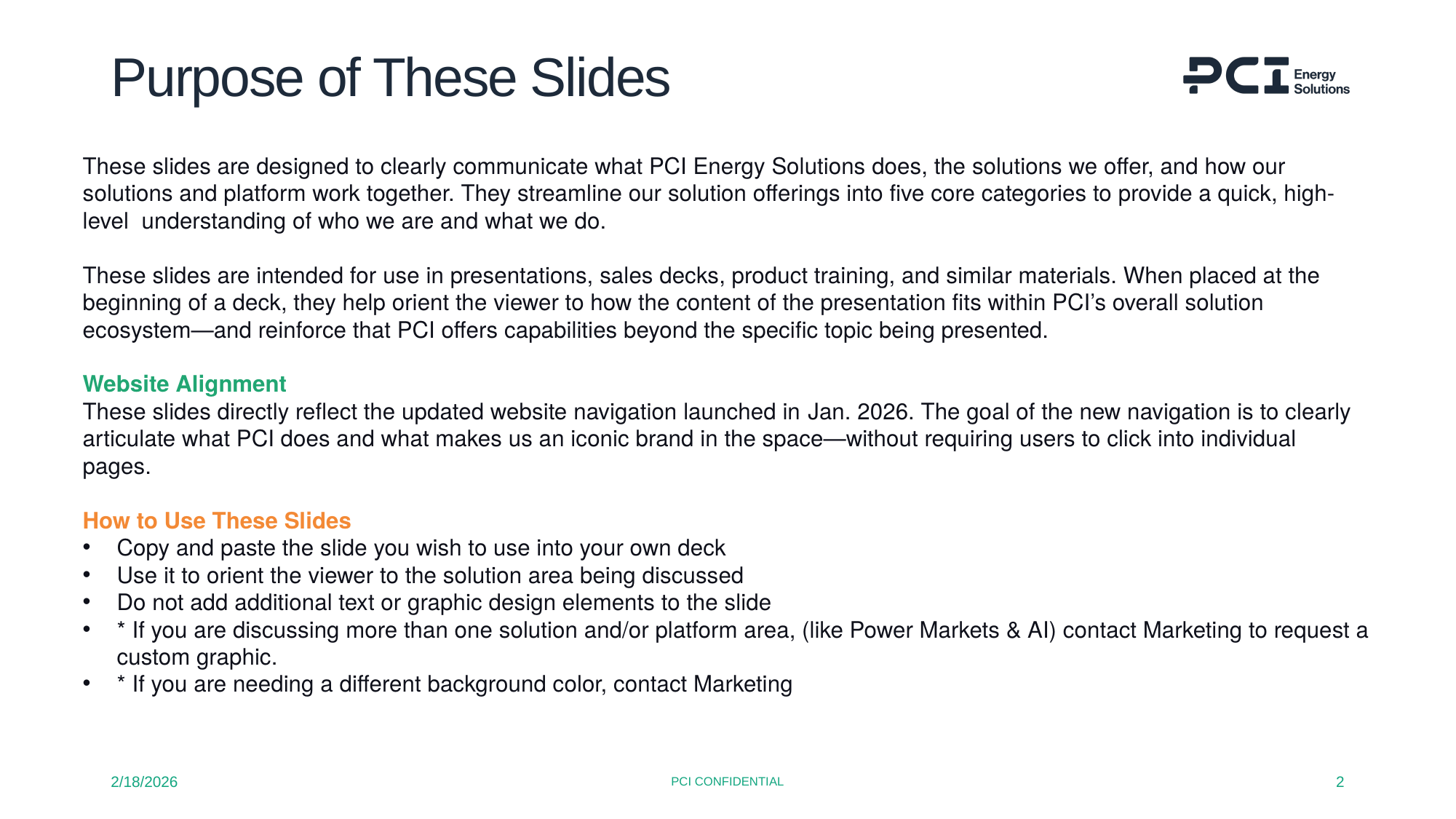

# Purpose of These Slides

These slides are designed to clearly communicate what PCI Energy Solutions does, the solutions we offer, and how our solutions and platform work together. They streamline our solution offerings into five core categories to provide a quick, high-level  understanding of who we are and what we do.

These slides are intended for use in presentations, sales decks, product training, and similar materials. When placed at the beginning of a deck, they help orient the viewer to how the content of the presentation fits within PCI’s overall solution ecosystem—and reinforce that PCI offers capabilities beyond the specific topic being presented.

Website Alignment
These slides directly reflect the updated website navigation launched in Jan. 2026. The goal of the new navigation is to clearly articulate what PCI does and what makes us an iconic brand in the space—without requiring users to click into individual pages.

How to Use These Slides
Copy and paste the slide you wish to use into your own deck
Use it to orient the viewer to the solution area being discussed
Do not add additional text or graphic design elements to the slide
* If you are discussing more than one solution and/or platform area, (like Power Markets & AI) contact Marketing to request a custom graphic.
* If you are needing a different background color, contact Marketing
2/18/2026
PCI CONFIDENTIAL
2